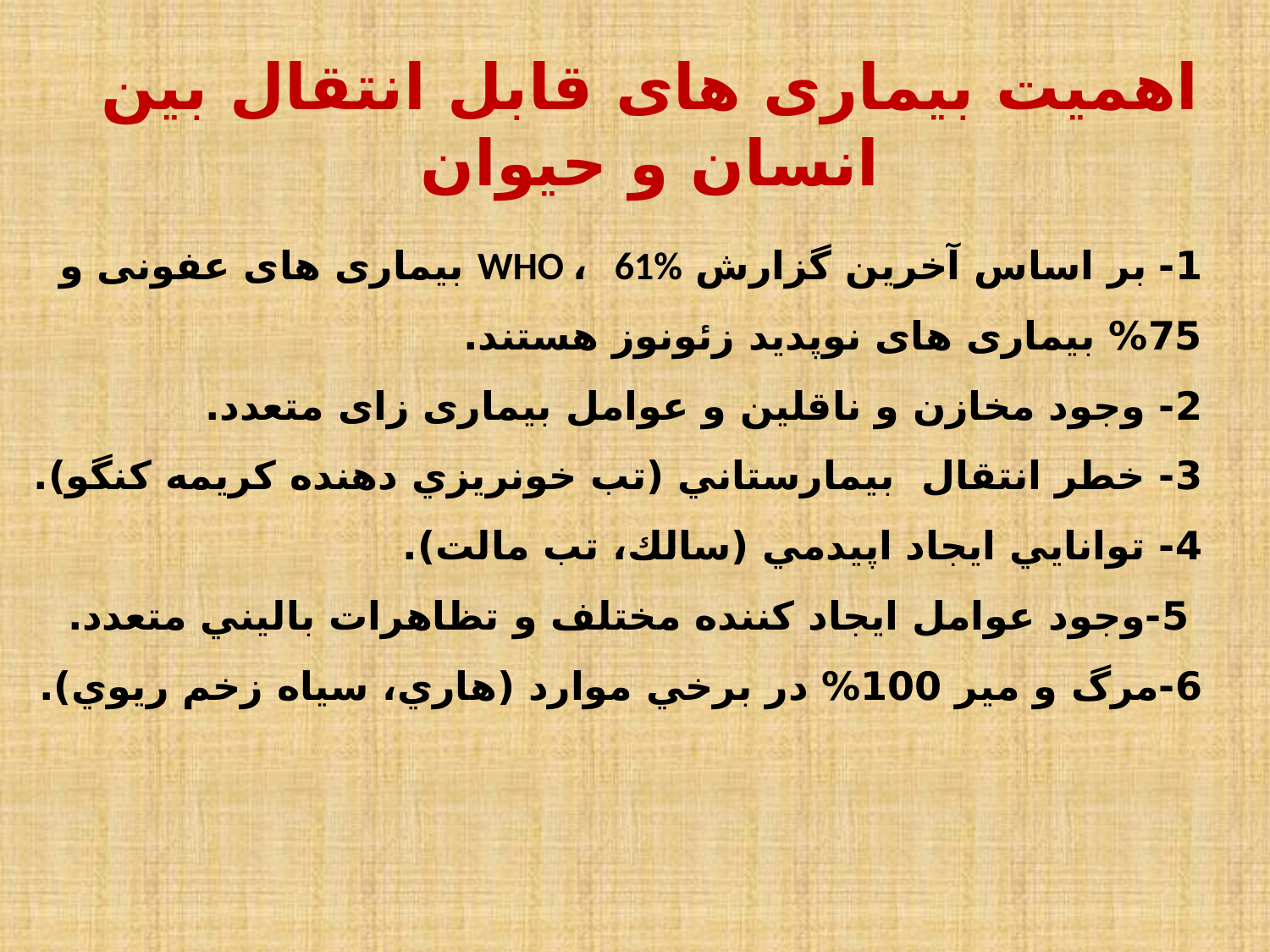

اهميت بیماری های قابل انتقال بین انسان و حیوان
# 1- بر اساس آخرین گزارش WHO ،  61% بیماری های عفونی و 75% بیماری های نوپدید زئونوز هستند. 2- وجود مخازن و ناقلین و عوامل بیماری زای متعدد. 3- خطر انتقال  بيمارستاني (تب خونريزي دهنده كريمه كنگو). 4- توانايي ايجاد اپيدمي (سالك، تب مالت). 5-وجود عوامل ايجاد كننده مختلف و تظاهرات باليني متعدد. 6-مرگ و مير 100% در برخي موارد (هاري، سياه زخم ريوي).